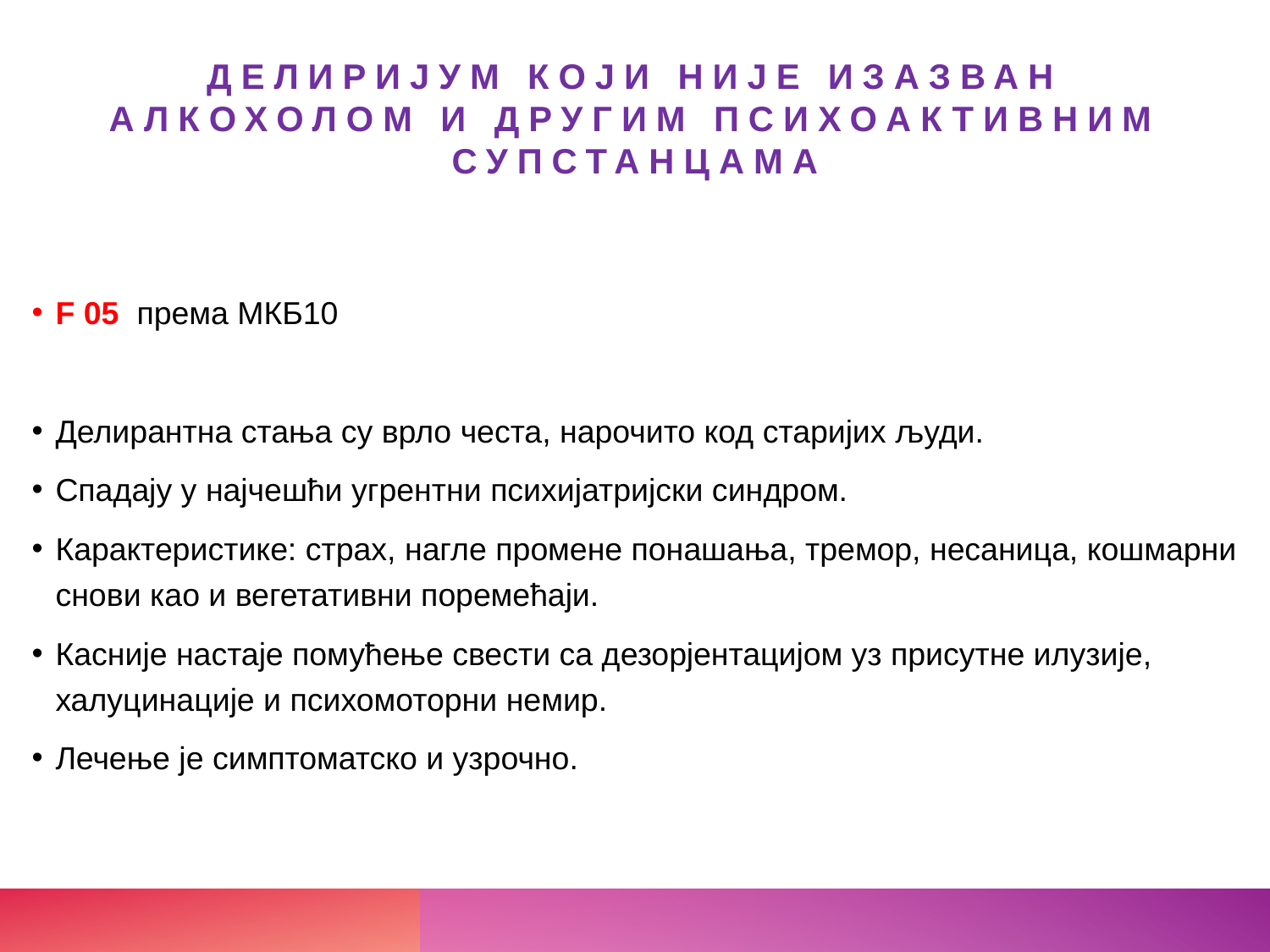

# Делиријум који није изазван алкохолом и другим психоактивним супстанцама
F 05  према МКБ10

Делирантна стања су врло честа, нарочито код старијих људи.
Спадају у најчешћи угрентни психијатријски синдром.
Карактеристике: страх, нагле промене понашања, тремор, несаница, кошмарни снови као и вегетативни поремећаји.
Касније настаје помућење свести са дезорјентацијом уз присутне илузије, халуцинације и психомоторни немир.
Лечење је симптоматско и узрочно.